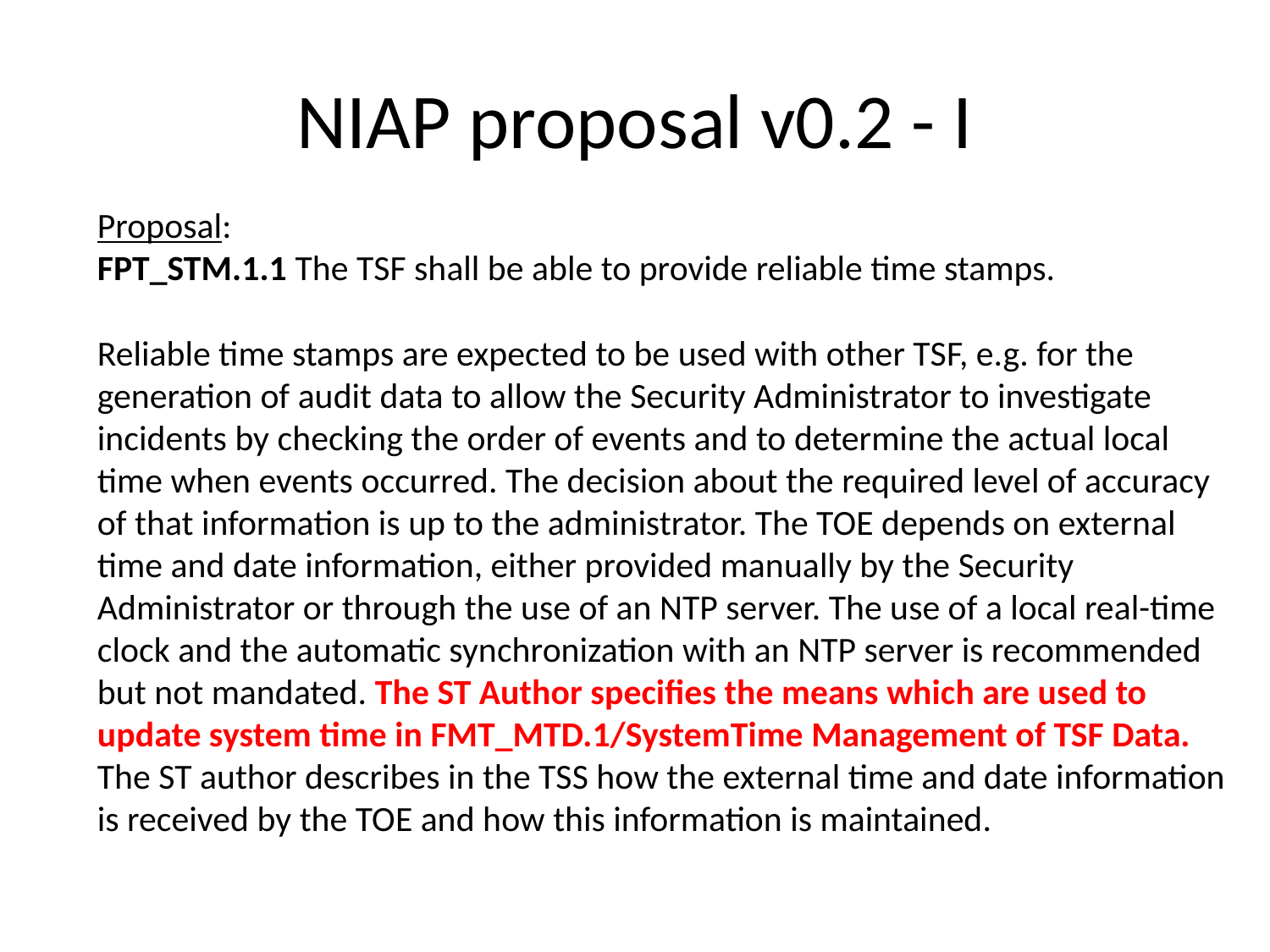

# NIAP proposal v0.2 - I
Proposal:
FPT_STM.1.1 The TSF shall be able to provide reliable time stamps.

Reliable time stamps are expected to be used with other TSF, e.g. for the generation of audit data to allow the Security Administrator to investigate incidents by checking the order of events and to determine the actual local time when events occurred. The decision about the required level of accuracy of that information is up to the administrator. The TOE depends on external time and date information, either provided manually by the Security Administrator or through the use of an NTP server. The use of a local real-time clock and the automatic synchronization with an NTP server is recommended but not mandated. The ST Author specifies the means which are used to update system time in FMT_MTD.1/SystemTime Management of TSF Data. The ST author describes in the TSS how the external time and date information is received by the TOE and how this information is maintained.